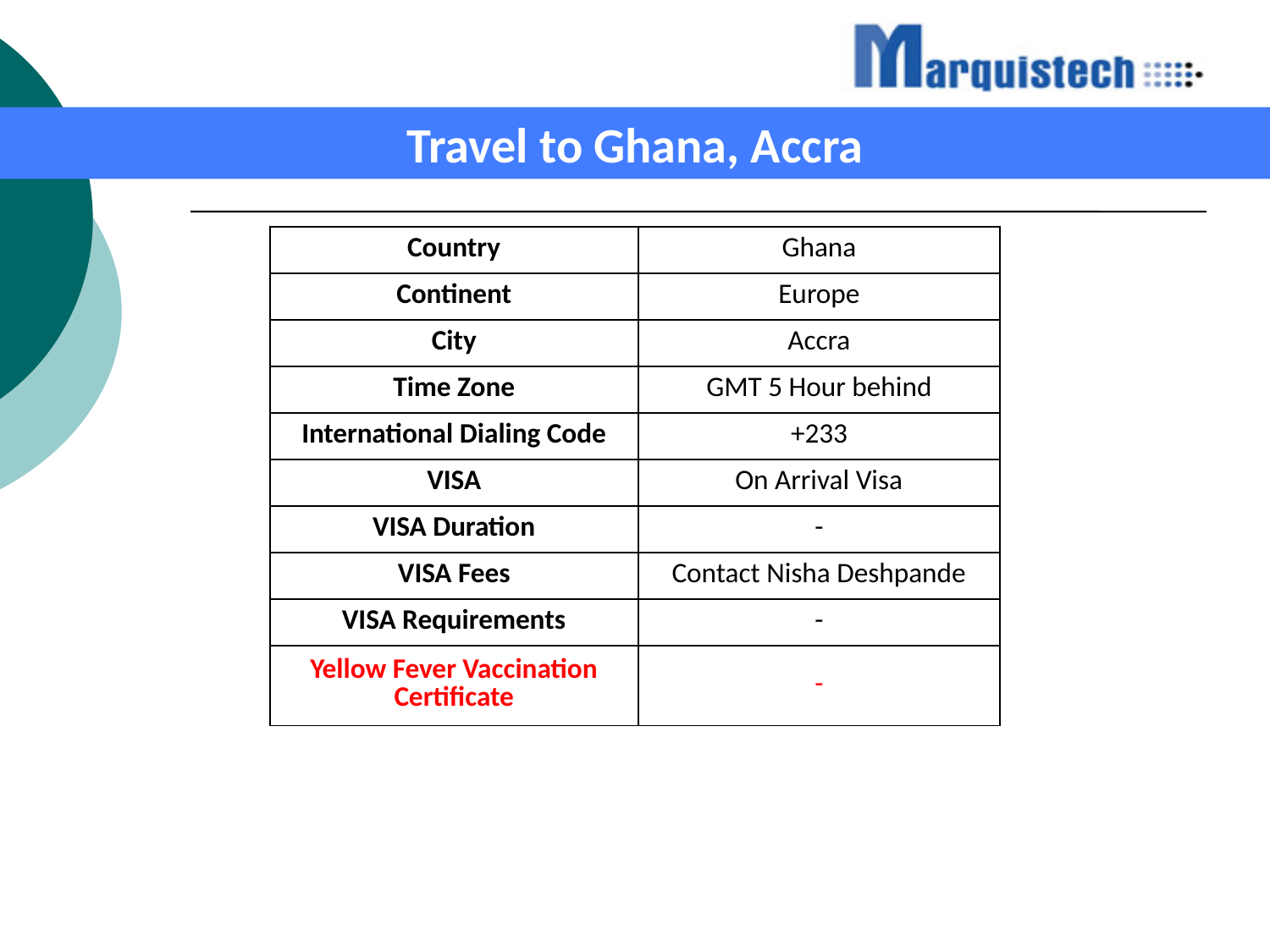

Travel to Ghana, Accra
| Country | Ghana |
| --- | --- |
| Continent | Europe |
| City | Accra |
| Time Zone | GMT 5 Hour behind |
| International Dialing Code | +233 |
| VISA | On Arrival Visa |
| VISA Duration | - |
| VISA Fees | Contact Nisha Deshpande |
| VISA Requirements | - |
| Yellow Fever Vaccination Certificate | - |